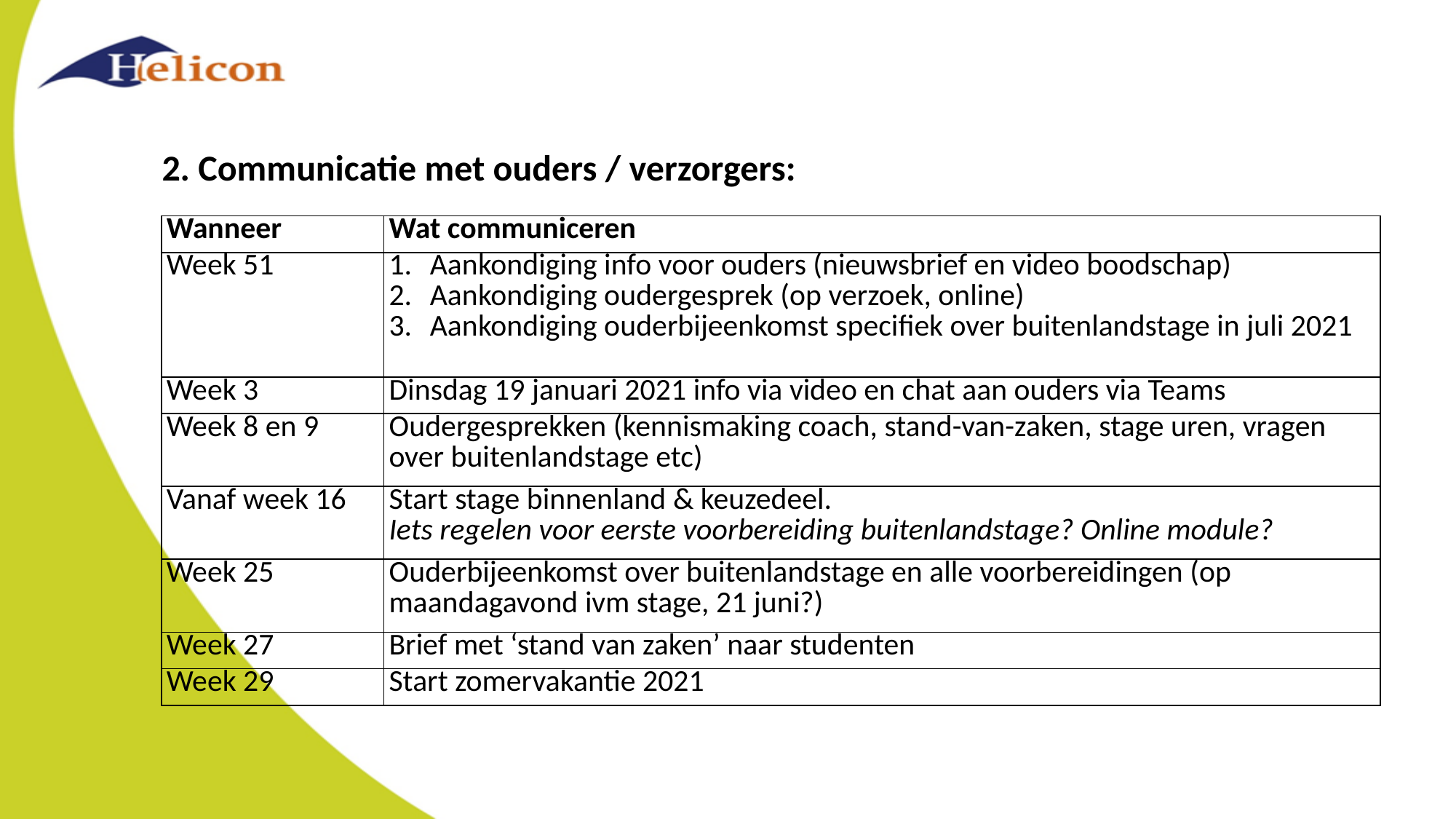

2. Communicatie met ouders / verzorgers:
| Wanneer | Wat communiceren |
| --- | --- |
| Week 51 | Aankondiging info voor ouders (nieuwsbrief en video boodschap) Aankondiging oudergesprek (op verzoek, online) Aankondiging ouderbijeenkomst specifiek over buitenlandstage in juli 2021 |
| Week 3 | Dinsdag 19 januari 2021 info via video en chat aan ouders via Teams |
| Week 8 en 9 | Oudergesprekken (kennismaking coach, stand-van-zaken, stage uren, vragen over buitenlandstage etc) |
| Vanaf week 16 | Start stage binnenland & keuzedeel. Iets regelen voor eerste voorbereiding buitenlandstage? Online module? |
| Week 25 | Ouderbijeenkomst over buitenlandstage en alle voorbereidingen (op maandagavond ivm stage, 21 juni?) |
| Week 27 | Brief met ‘stand van zaken’ naar studenten |
| Week 29 | Start zomervakantie 2021 |